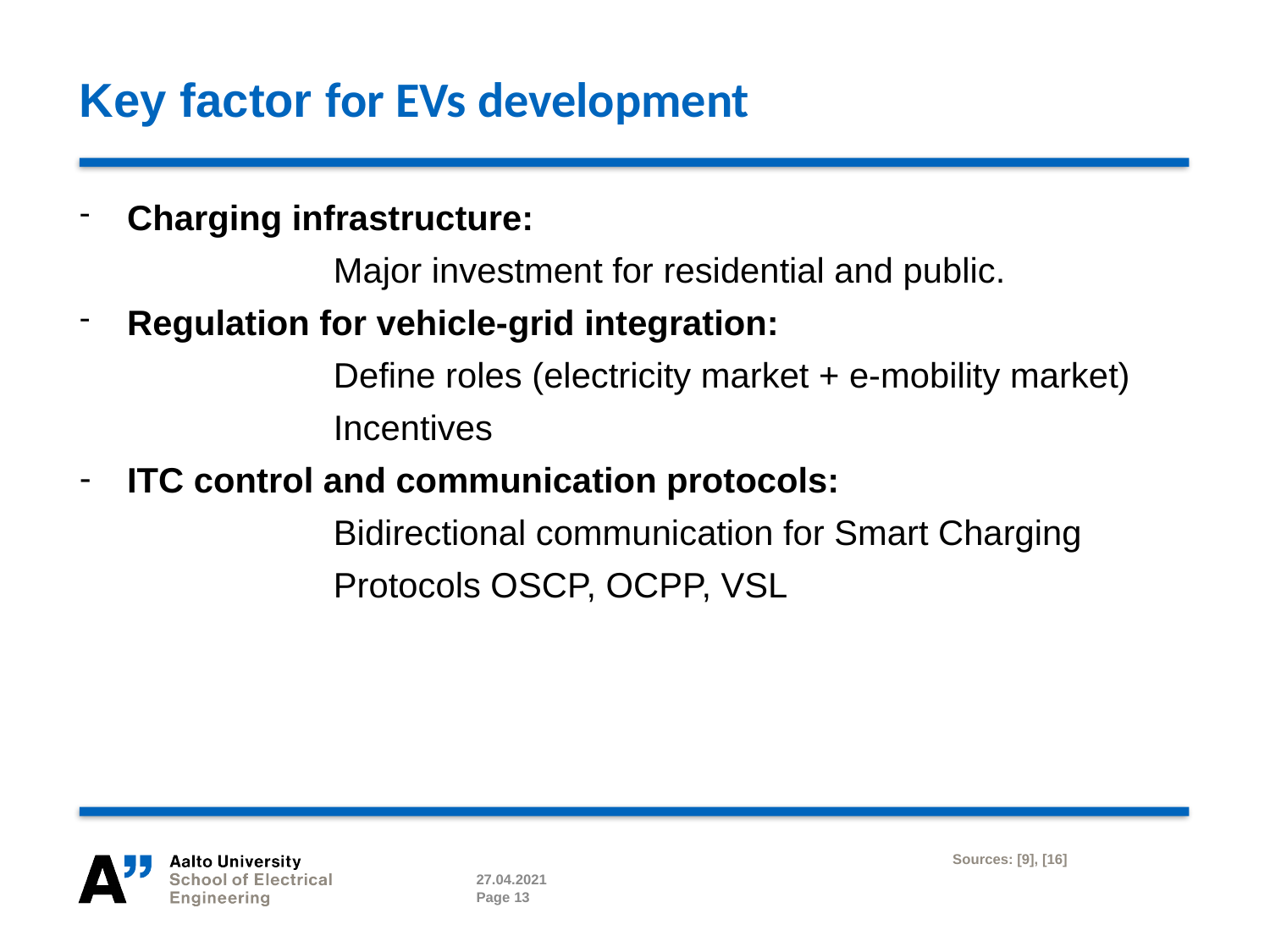

# Key factor for EVs development
Charging infrastructure:
		Major investment for residential and public.
Regulation for vehicle-grid integration:
		Define roles (electricity market + e-mobility market)
		Incentives
ITC control and communication protocols:
		Bidirectional communication for Smart Charging
		Protocols OSCP, OCPP, VSL

Sources: [9], [16]
27.04.2021
Page 13